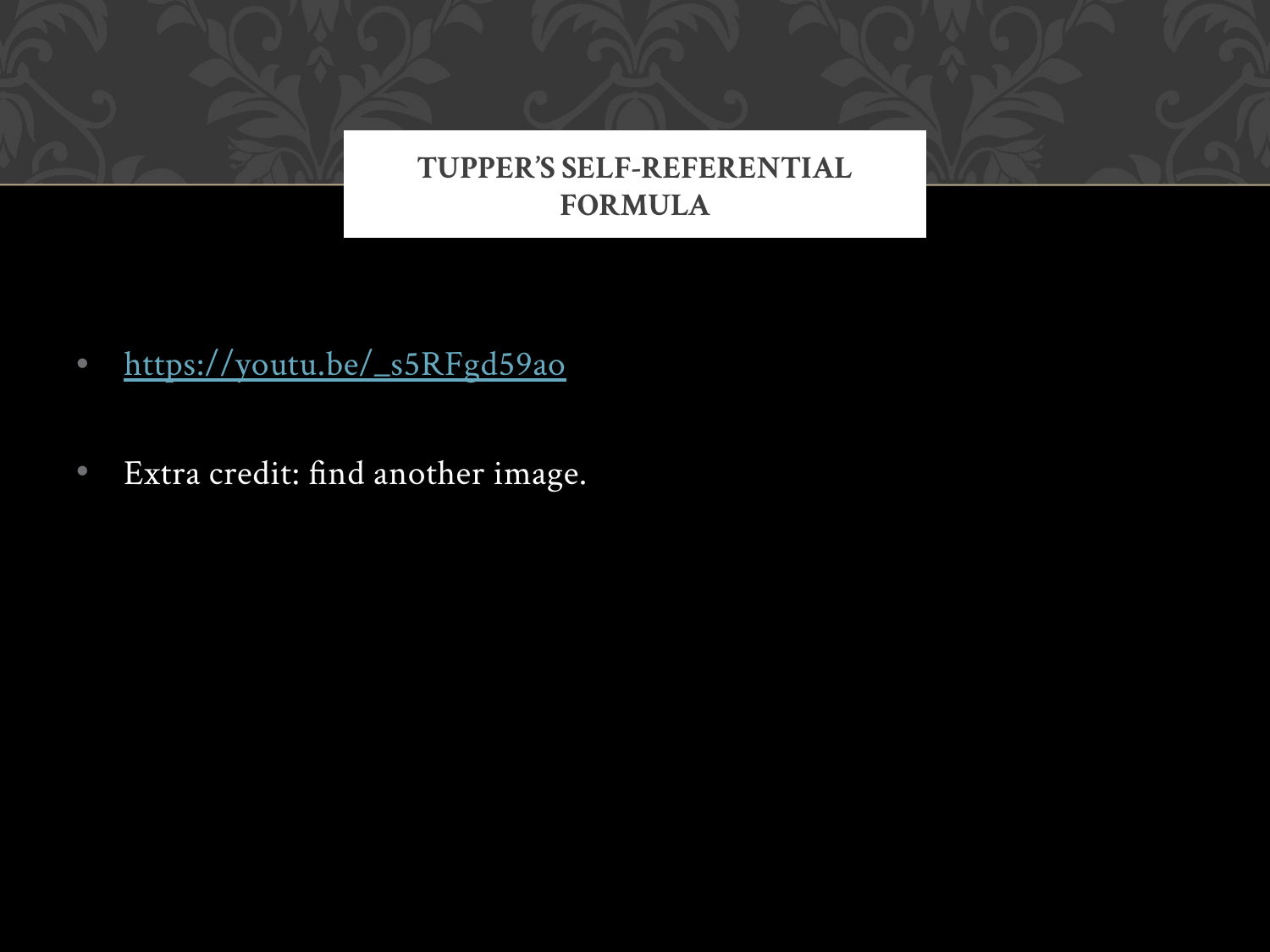

# Tupper’s Self-Referential Formula

https://youtu.be/_s5RFgd59ao

Extra credit: find another image.